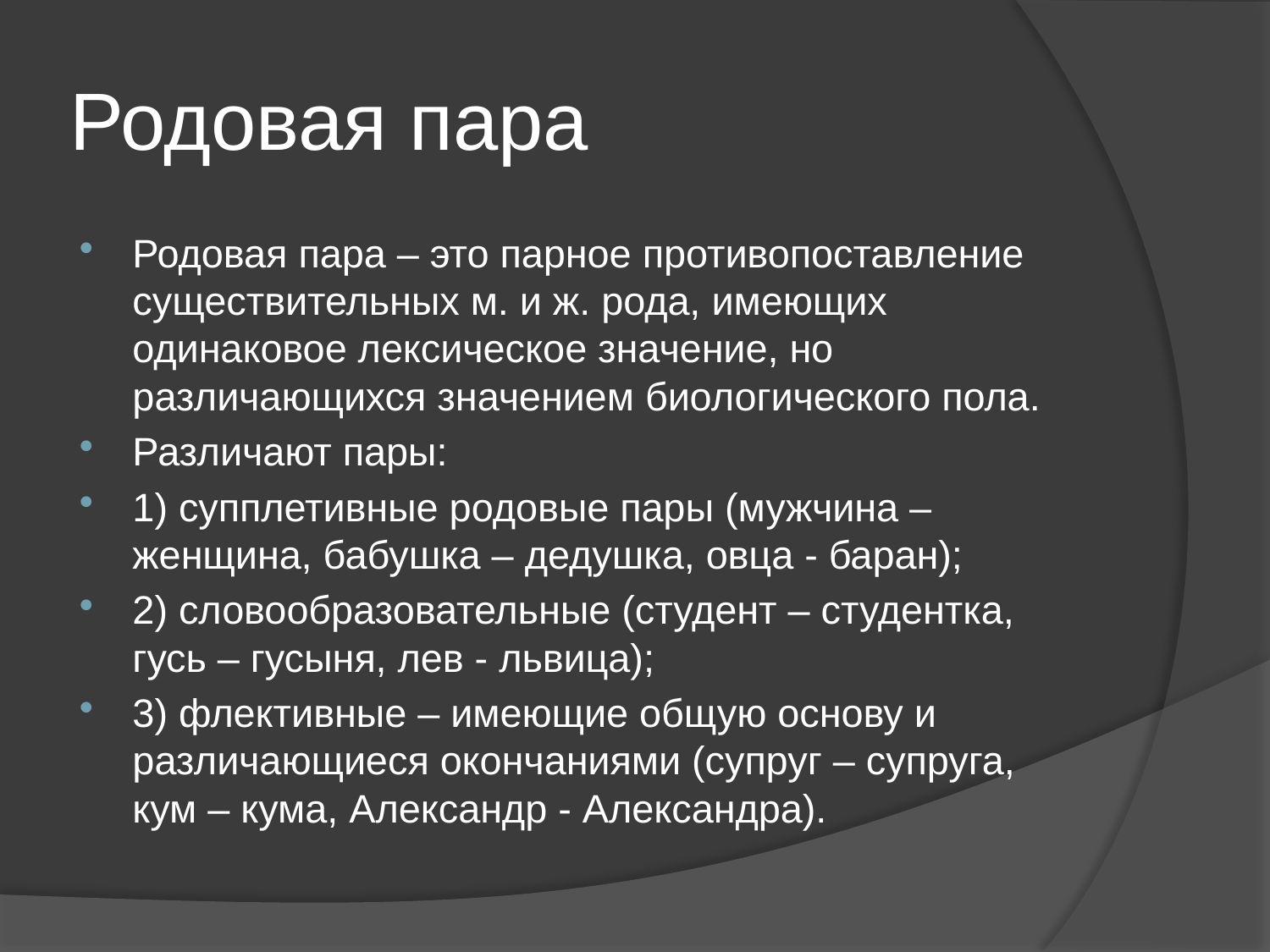

# Родовая пара
Родовая пара – это парное противопоставление существительных м. и ж. рода, имеющих одинаковое лексическое значение, но различающихся значением биологического пола.
Различают пары:
1) супплетивные родовые пары (мужчина – женщина, бабушка – дедушка, овца - баран);
2) словообразовательные (студент – студентка, гусь – гусыня, лев - львица);
3) флективные – имеющие общую основу и различающиеся окончаниями (супруг – супруга, кум – кума, Александр - Александра).